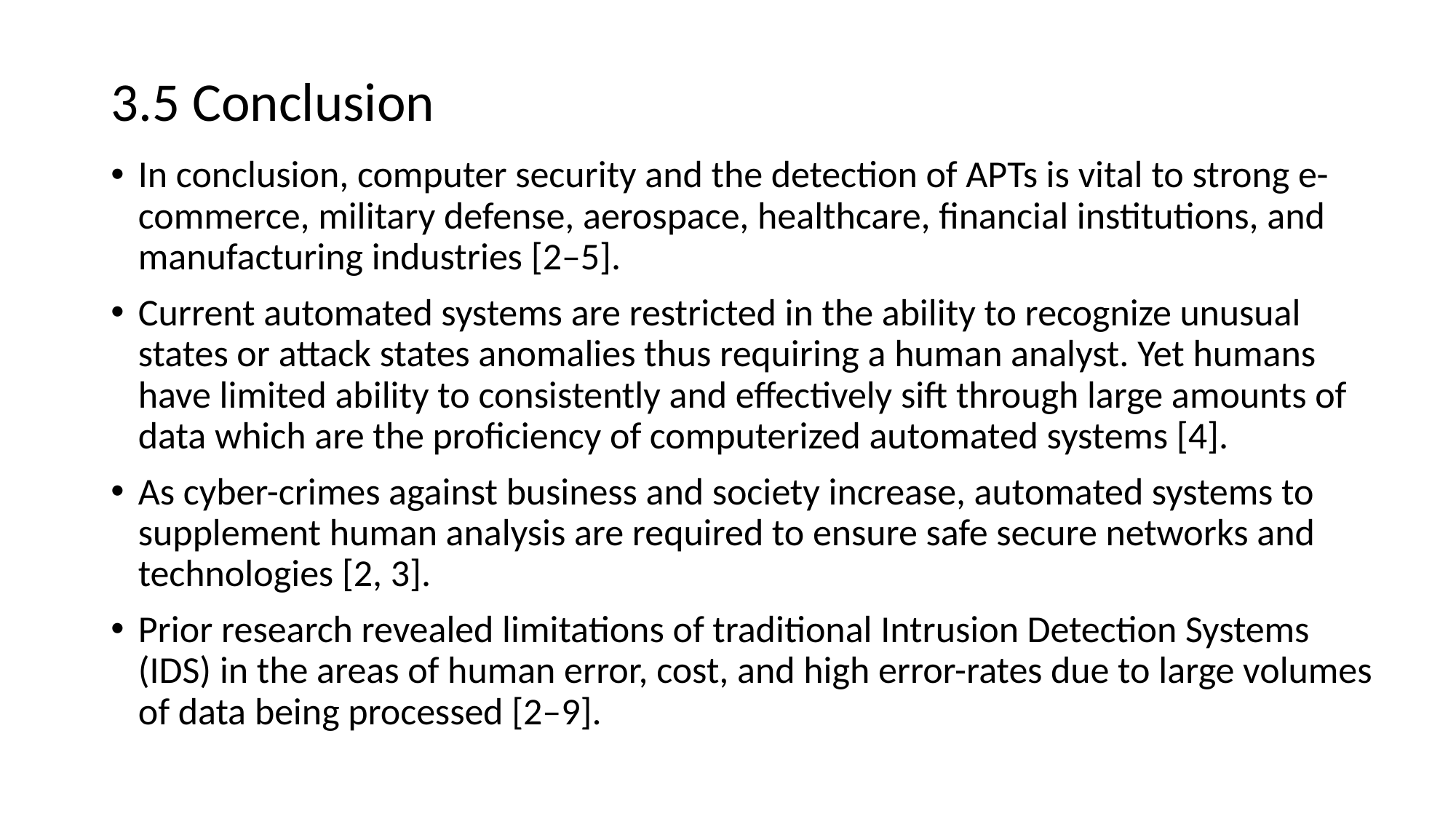

# 3.5 Conclusion
In conclusion, computer security and the detection of APTs is vital to strong e-commerce, military defense, aerospace, healthcare, financial institutions, and manufacturing industries [2–5].
Current automated systems are restricted in the ability to recognize unusual states or attack states anomalies thus requiring a human analyst. Yet humans have limited ability to consistently and effectively sift through large amounts of data which are the proficiency of computerized automated systems [4].
As cyber-crimes against business and society increase, automated systems to supplement human analysis are required to ensure safe secure networks and technologies [2, 3].
Prior research revealed limitations of traditional Intrusion Detection Systems (IDS) in the areas of human error, cost, and high error-rates due to large volumes of data being processed [2–9].